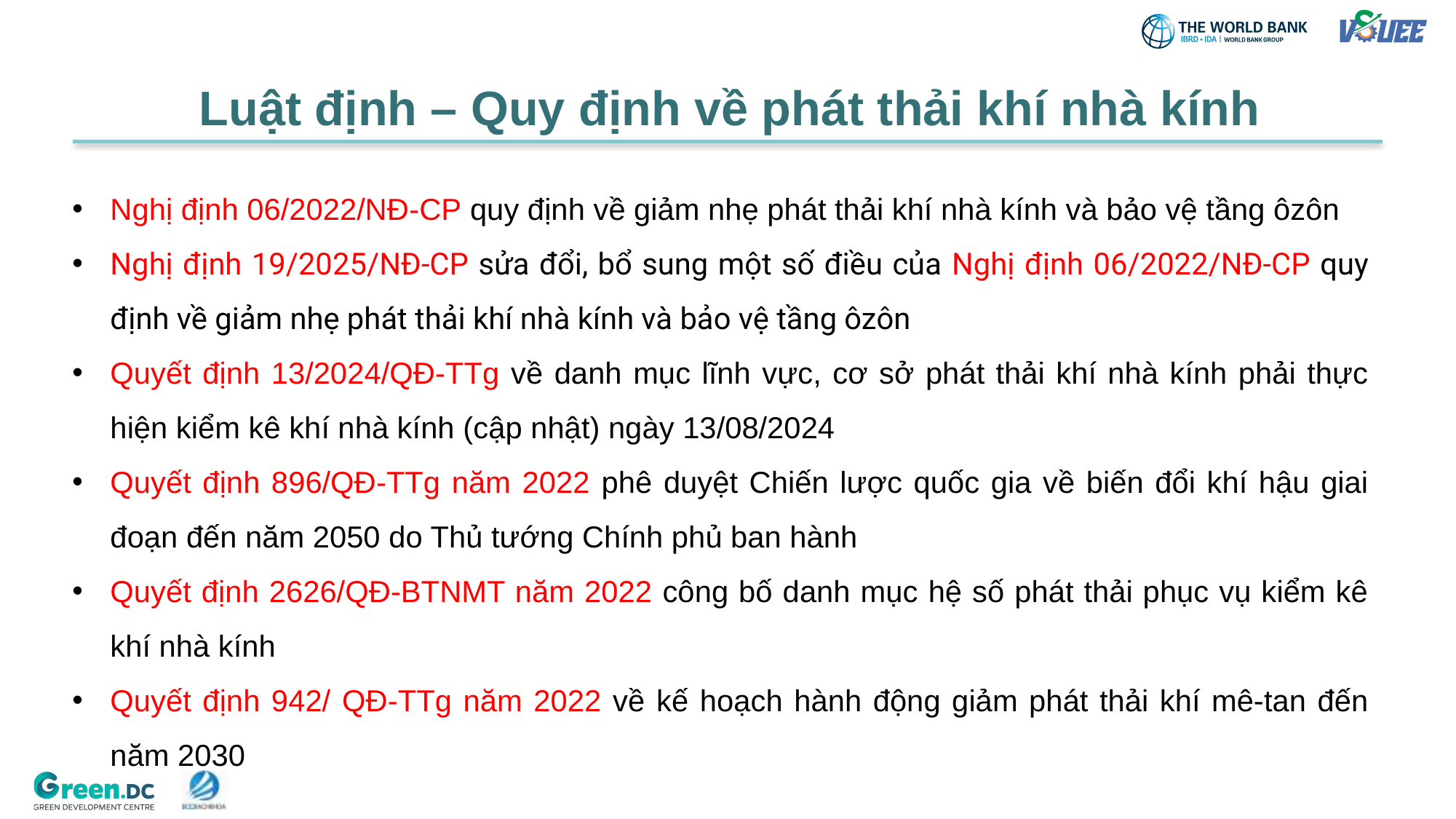

# Luật định – Quy định về phát thải khí nhà kính
Nghị định 06/2022/NĐ-CP quy định về giảm nhẹ phát thải khí nhà kính và bảo vệ tầng ôzôn
Nghị định 19/2025/NĐ-CP sửa đổi, bổ sung một số điều của Nghị định 06/2022/NĐ-CP quy định về giảm nhẹ phát thải khí nhà kính và bảo vệ tầng ôzôn
Quyết định 13/2024/QĐ-TTg về danh mục lĩnh vực, cơ sở phát thải khí nhà kính phải thực hiện kiểm kê khí nhà kính (cập nhật) ngày 13/08/2024
Quyết định 896/QĐ-TTg năm 2022 phê duyệt Chiến lược quốc gia về biến đổi khí hậu giai đoạn đến năm 2050 do Thủ tướng Chính phủ ban hành
Quyết định 2626/QĐ-BTNMT năm 2022 công bố danh mục hệ số phát thải phục vụ kiểm kê khí nhà kính
Quyết định 942/ QĐ-TTg năm 2022 về kế hoạch hành động giảm phát thải khí mê-tan đến năm 2030